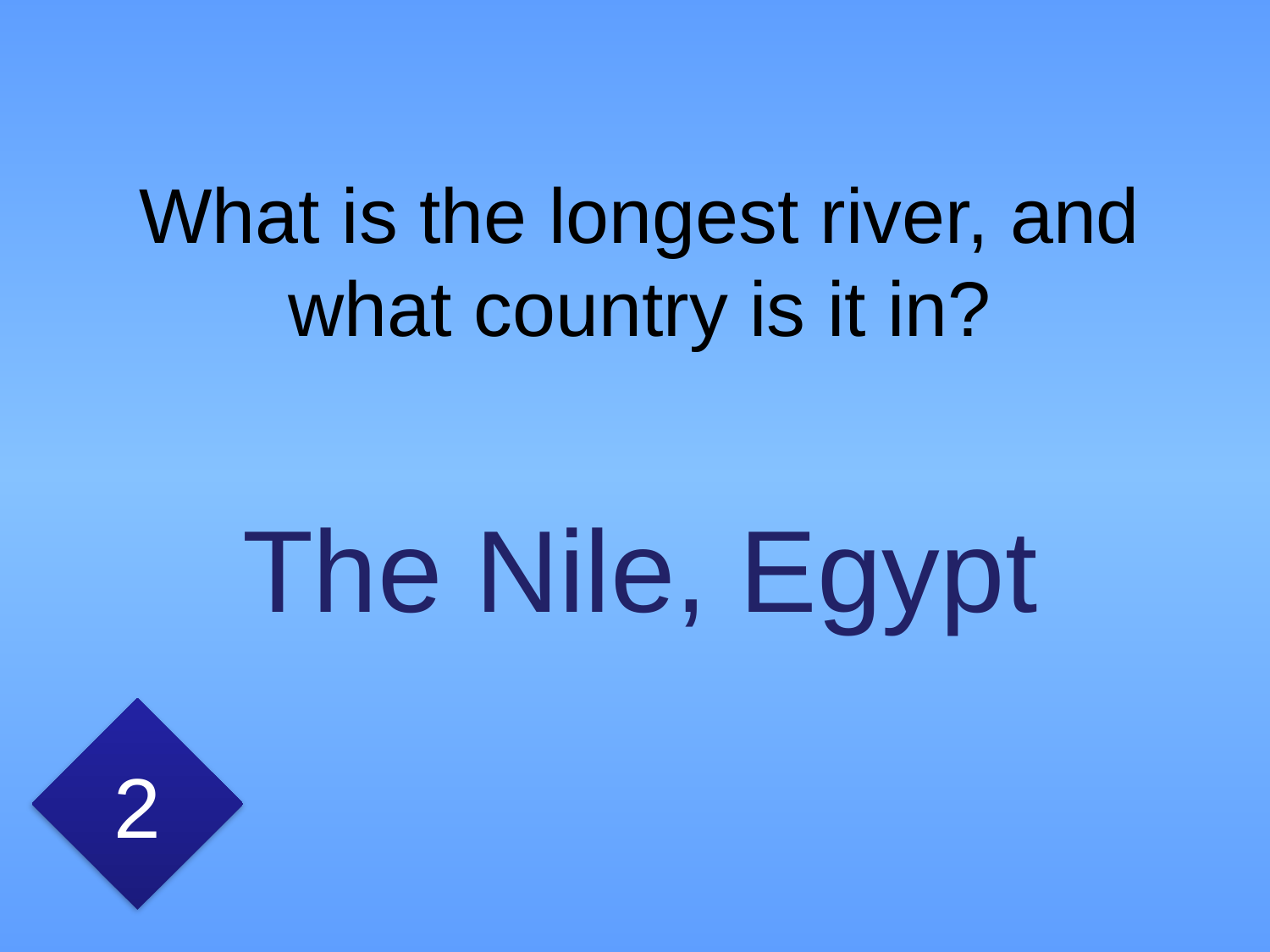

# What is the longest river, and what country is it in?
The Nile, Egypt
2